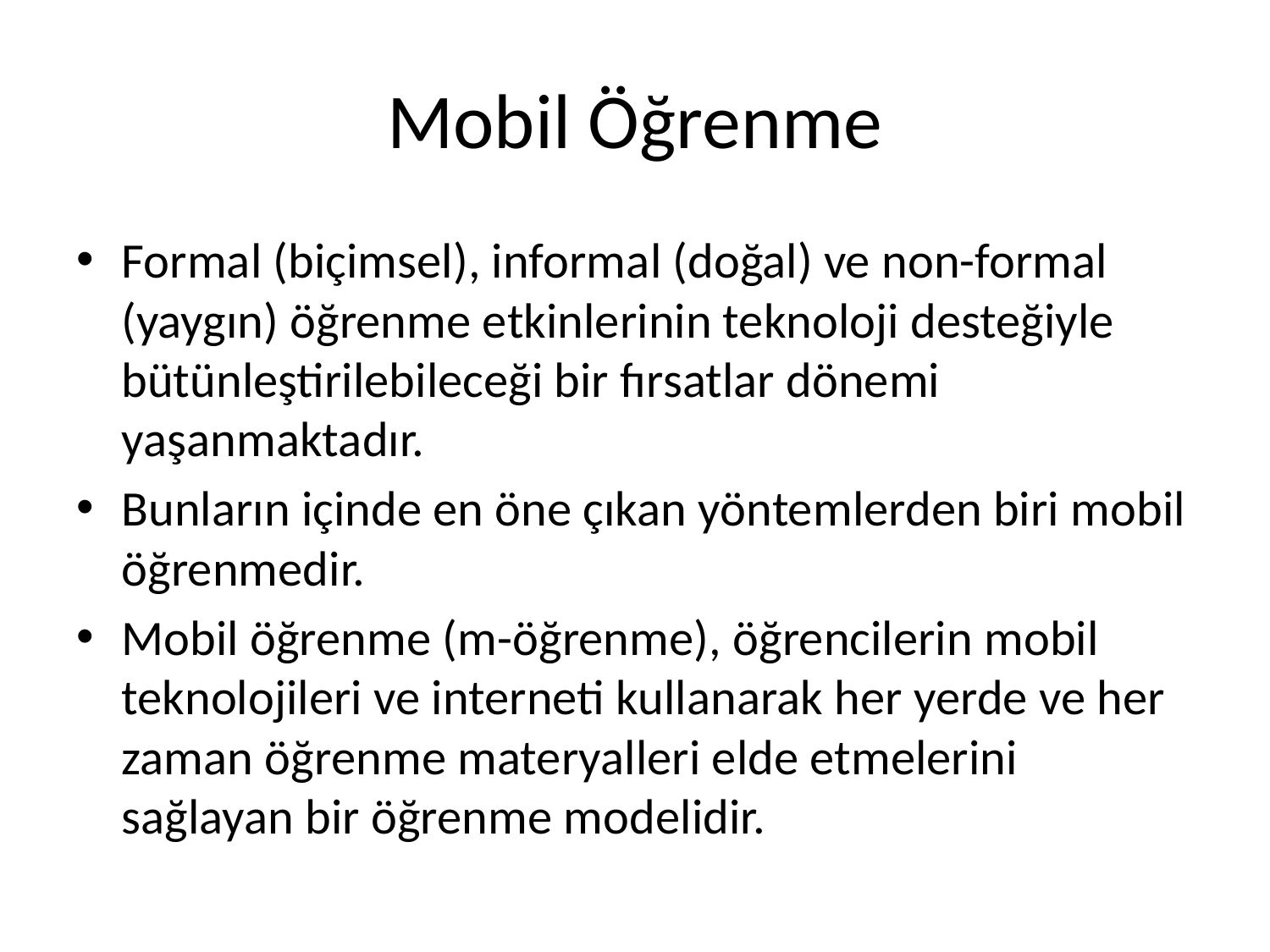

# Mobil Öğrenme
Formal (biçimsel), informal (doğal) ve non-formal (yaygın) öğrenme etkinlerinin teknoloji desteğiyle bütünleştirilebileceği bir fırsatlar dönemi yaşanmaktadır.
Bunların içinde en öne çıkan yöntemlerden biri mobil öğrenmedir.
Mobil öğrenme (m-öğrenme), öğrencilerin mobil teknolojileri ve interneti kullanarak her yerde ve her zaman öğrenme materyalleri elde etmelerini sağlayan bir öğrenme modelidir.